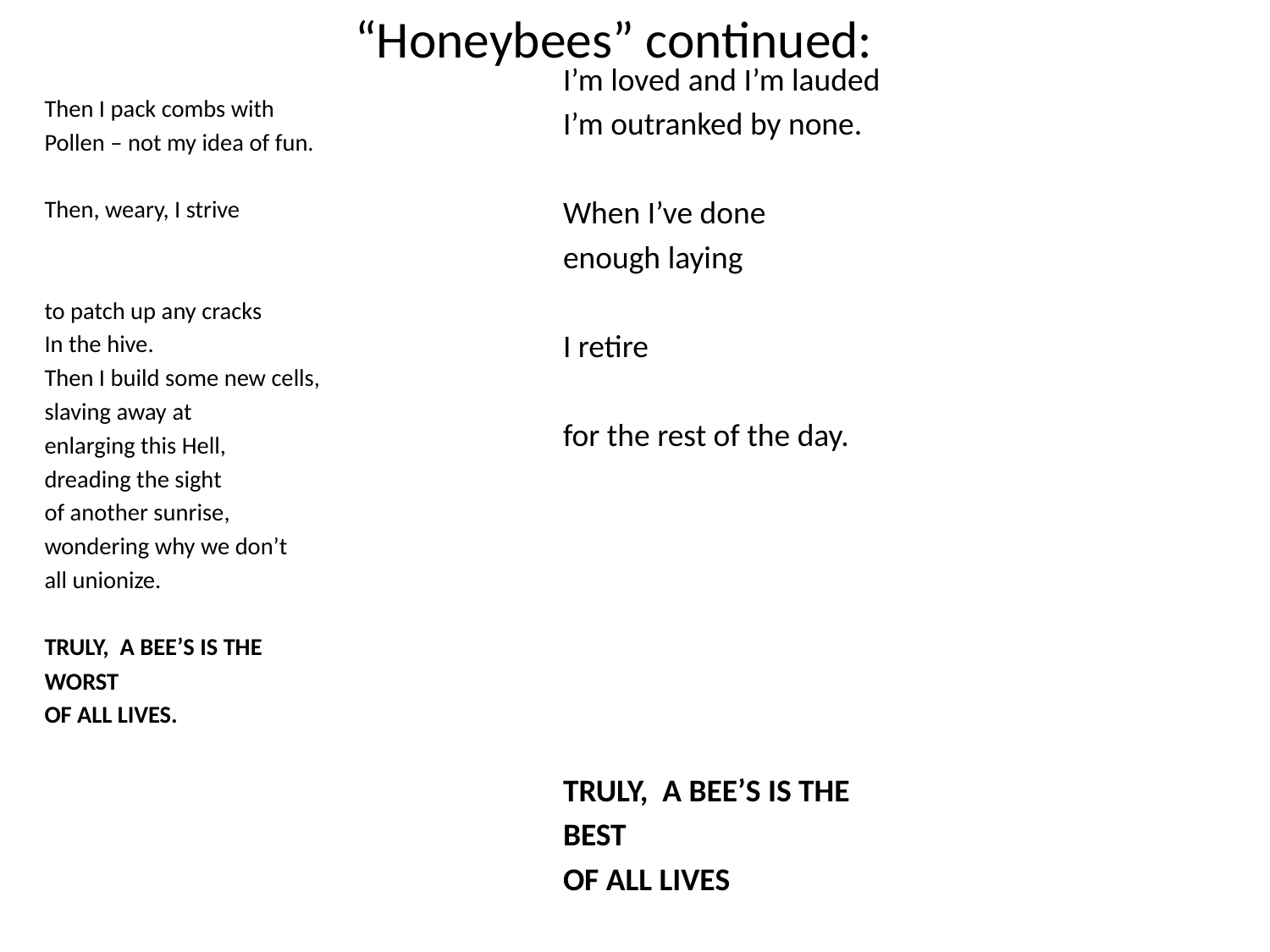

# “Honeybees” continued:

Then I pack combs with
Pollen – not my idea of fun.

Then, weary, I strive

to patch up any cracks
In the hive.
Then I build some new cells,
slaving away at
enlarging this Hell,
dreading the sight
of another sunrise,
wondering why we don’t
all unionize.

TRULY,  A BEE’S IS THE
WORST
OF ALL LIVES.

I’m loved and I’m lauded
I’m outranked by none.

When I’ve done
enough laying

I retire

for the rest of the day.

TRULY,  A BEE’S IS THE
BEST
OF ALL LIVES